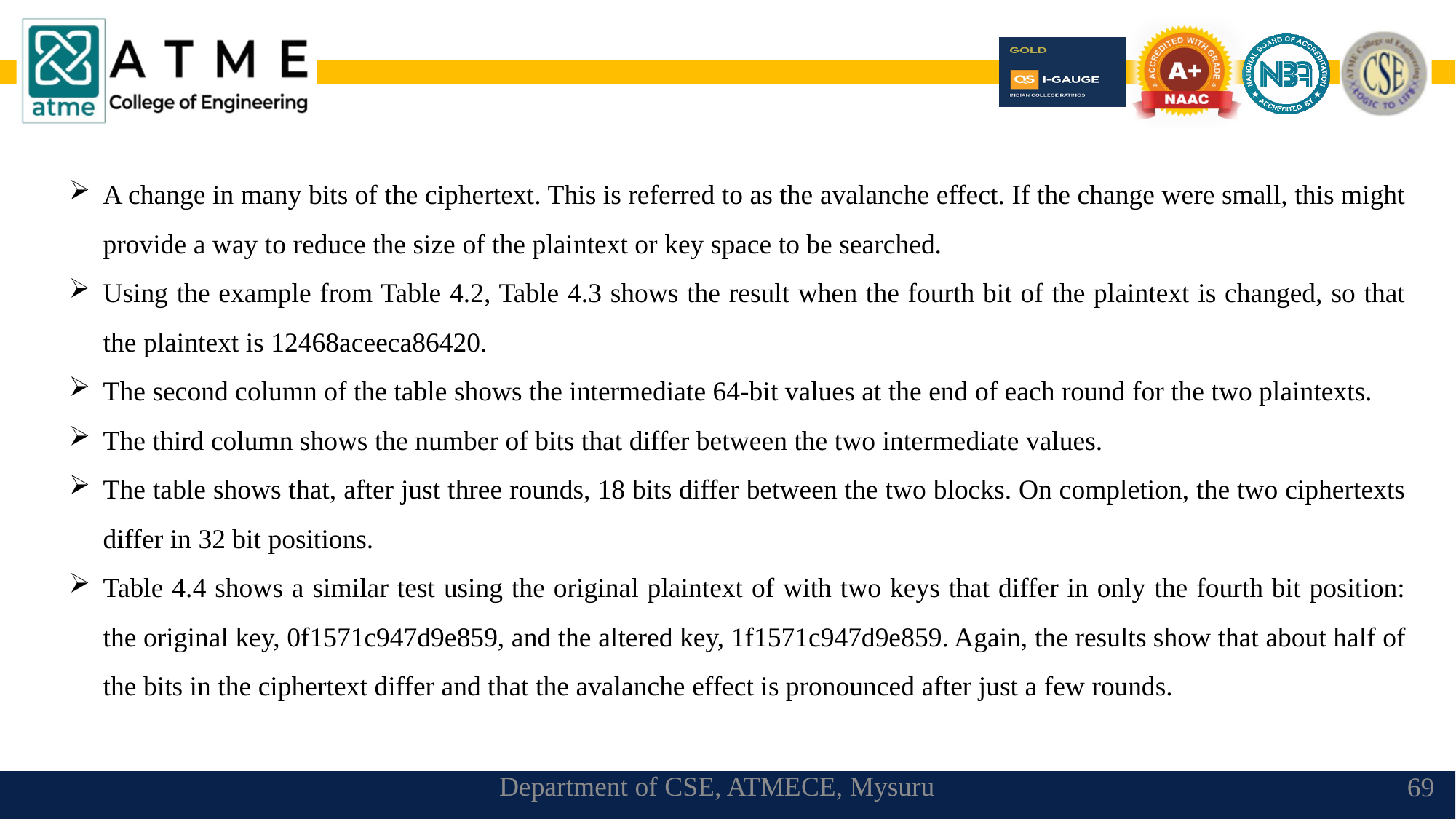

A change in many bits of the ciphertext. This is referred to as the avalanche effect. If the change were small, this might provide a way to reduce the size of the plaintext or key space to be searched.
Using the example from Table 4.2, Table 4.3 shows the result when the fourth bit of the plaintext is changed, so that the plaintext is 12468aceeca86420.
The second column of the table shows the intermediate 64-bit values at the end of each round for the two plaintexts.
The third column shows the number of bits that differ between the two intermediate values.
The table shows that, after just three rounds, 18 bits differ between the two blocks. On completion, the two ciphertexts differ in 32 bit positions.
Table 4.4 shows a similar test using the original plaintext of with two keys that differ in only the fourth bit position: the original key, 0f1571c947d9e859, and the altered key, 1f1571c947d9e859. Again, the results show that about half of the bits in the ciphertext differ and that the avalanche effect is pronounced after just a few rounds.
Department of CSE, ATMECE, Mysuru
69